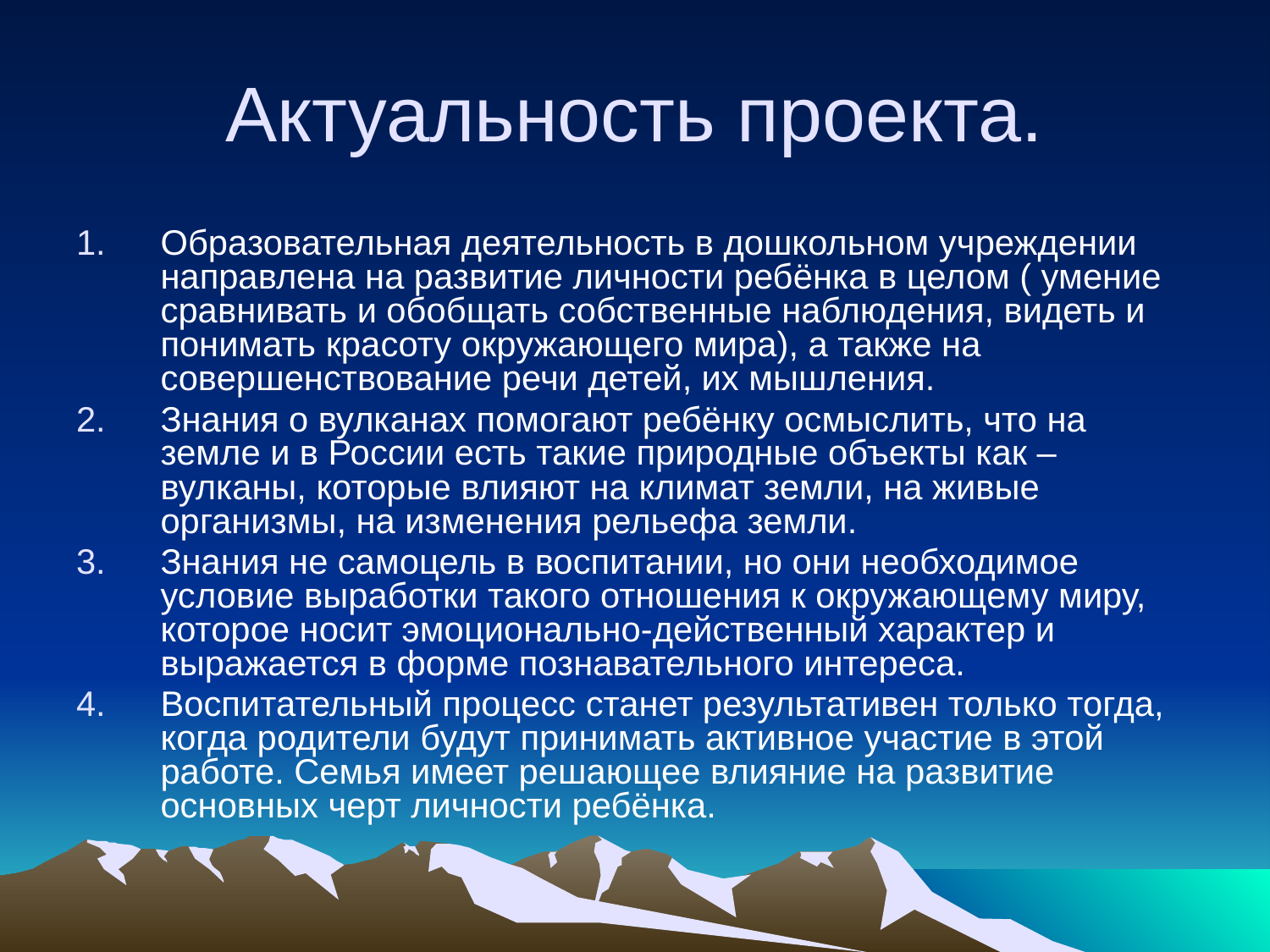

Актуальность проекта.
Образовательная деятельность в дошкольном учреждении направлена на развитие личности ребёнка в целом ( умение сравнивать и обобщать собственные наблюдения, видеть и понимать красоту окружающего мира), а также на совершенствование речи детей, их мышления.
Знания о вулканах помогают ребёнку осмыслить, что на земле и в России есть такие природные объекты как – вулканы, которые влияют на климат земли, на живые организмы, на изменения рельефа земли.
Знания не самоцель в воспитании, но они необходимое условие выработки такого отношения к окружающему миру, которое носит эмоционально-действенный характер и выражается в форме познавательного интереса.
Воспитательный процесс станет результативен только тогда, когда родители будут принимать активное участие в этой работе. Семья имеет решающее влияние на развитие основных черт личности ребёнка.